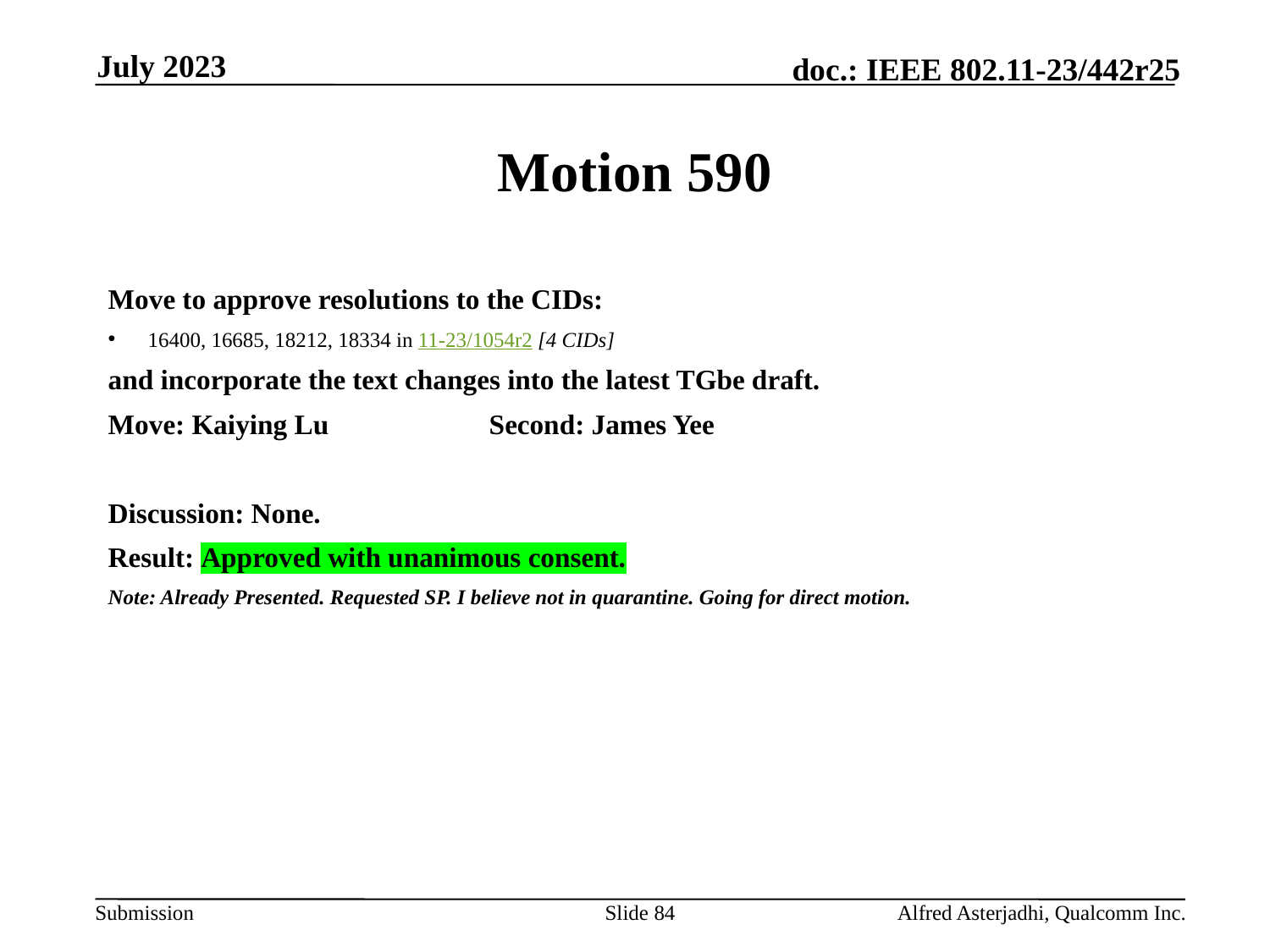

July 2023
# Motion 590
Move to approve resolutions to the CIDs:
16400, 16685, 18212, 18334 in 11-23/1054r2 [4 CIDs]
and incorporate the text changes into the latest TGbe draft.
Move: Kaiying Lu		Second: James Yee

Discussion: None.
Result: Approved with unanimous consent.
Note: Already Presented. Requested SP. I believe not in quarantine. Going for direct motion.
Slide 84
Alfred Asterjadhi, Qualcomm Inc.